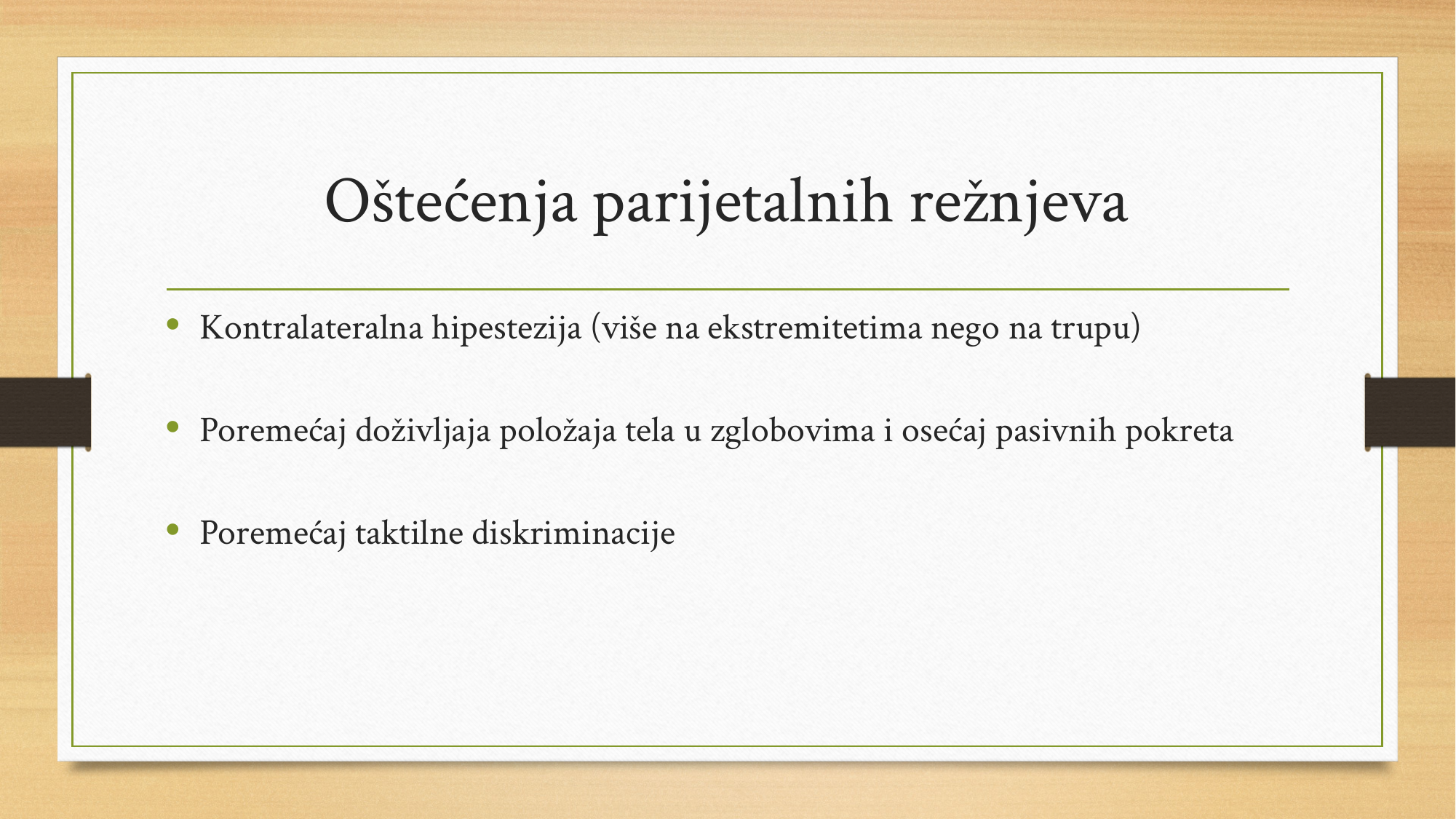

# Oštećenja parijetalnih režnjeva
Kontralateralna hipestezija (više na ekstremitetima nego na trupu)

Poremećaj doživljaja položaja tela u zglobovima i osećaj pasivnih pokreta

Poremećaj taktilne diskriminacije